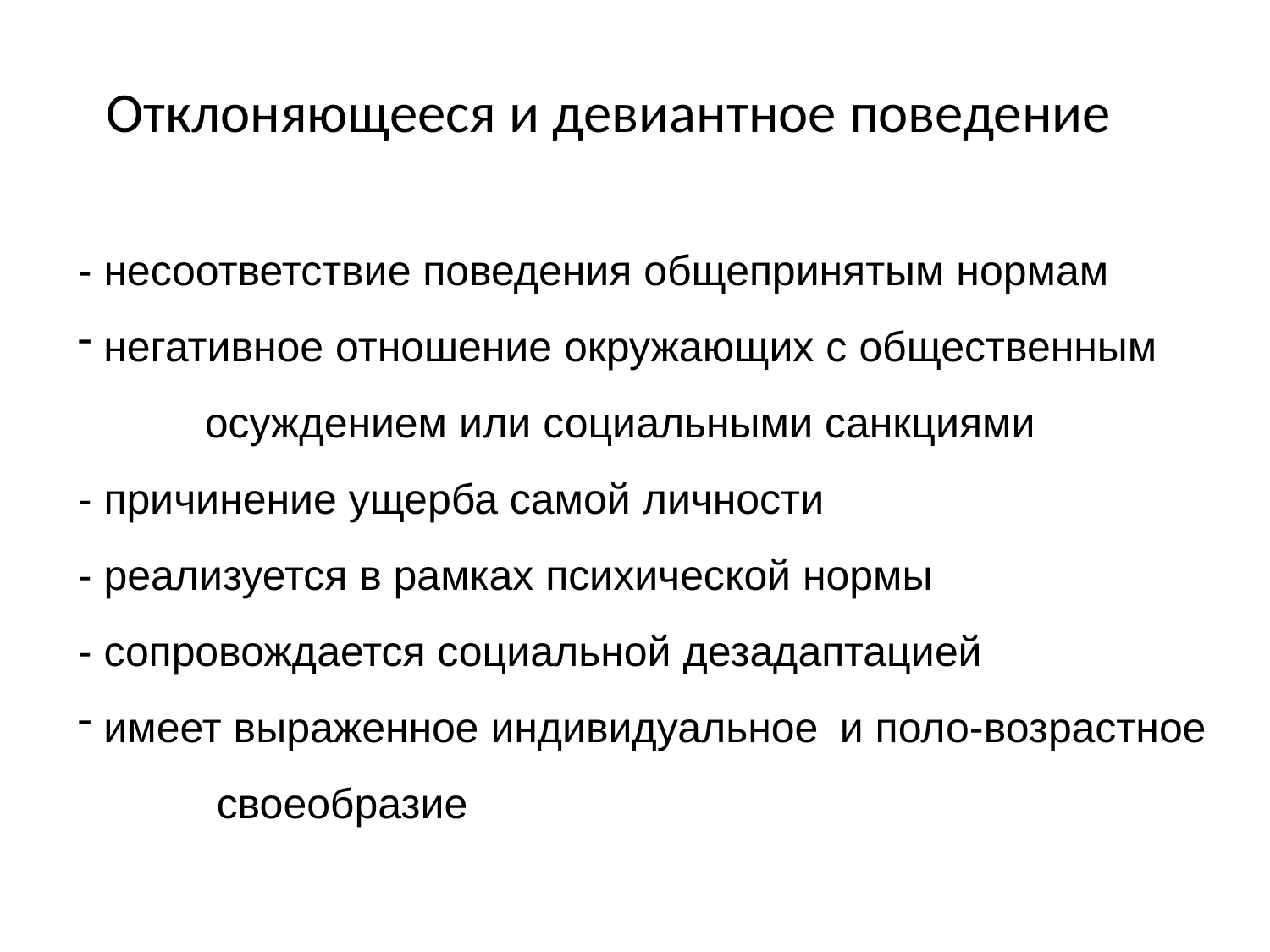

Отклоняющееся и девиантное поведение
- несоответствие поведения общепринятым нормам
 негативное отношение окружающих с общественным
	осуждением или социальными санкциями
- причинение ущерба самой личности
- реализуется в рамках психической нормы
- сопровождается социальной дезадаптацией
 имеет выраженное индивидуальное 	и поло-возрастное
	 своеобразие